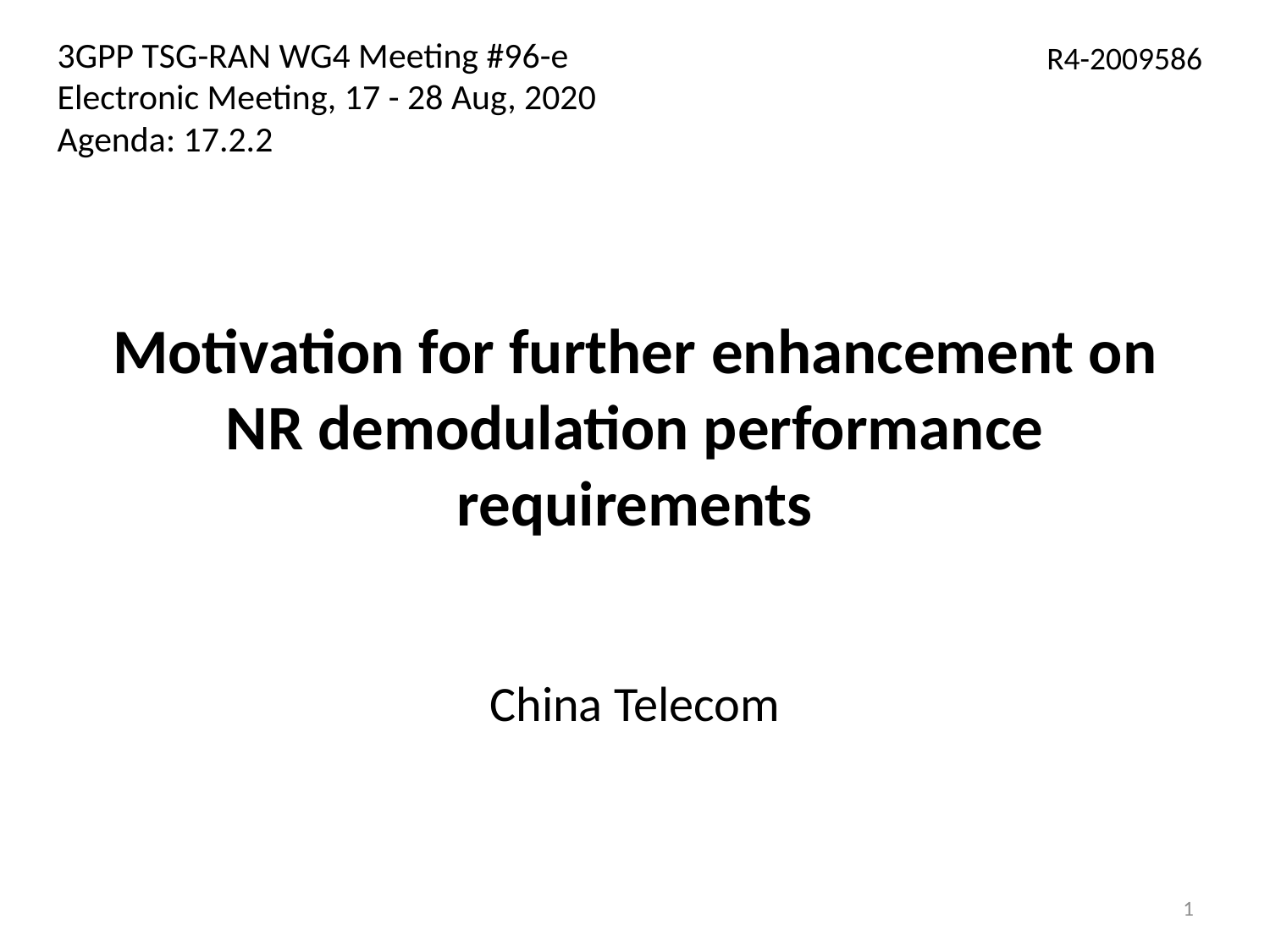

3GPP TSG-RAN WG4 Meeting #96-e
Electronic Meeting, 17 - 28 Aug, 2020
Agenda: 17.2.2
R4-2009586
# Motivation for further enhancement on NR demodulation performance requirements
China Telecom
1